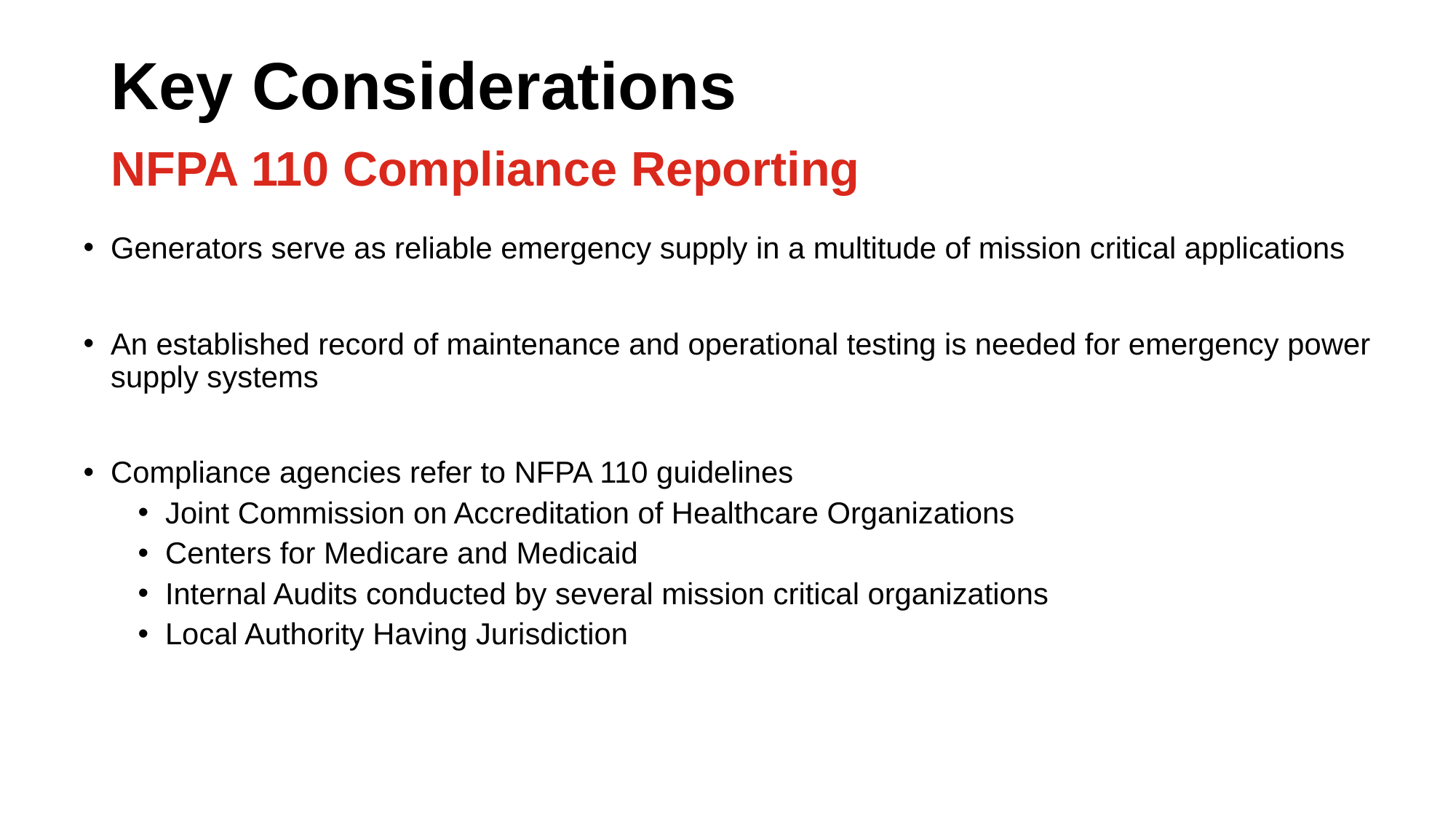

# Key Considerations NFPA 110 Compliance Reporting

Generators serve as reliable emergency supply in a multitude of mission critical applications

An established record of maintenance and operational testing is needed for emergency power supply systems

Compliance agencies refer to NFPA 110 guidelines
Joint Commission on Accreditation of Healthcare Organizations
Centers for Medicare and Medicaid
Internal Audits conducted by several mission critical organizations
Local Authority Having Jurisdiction